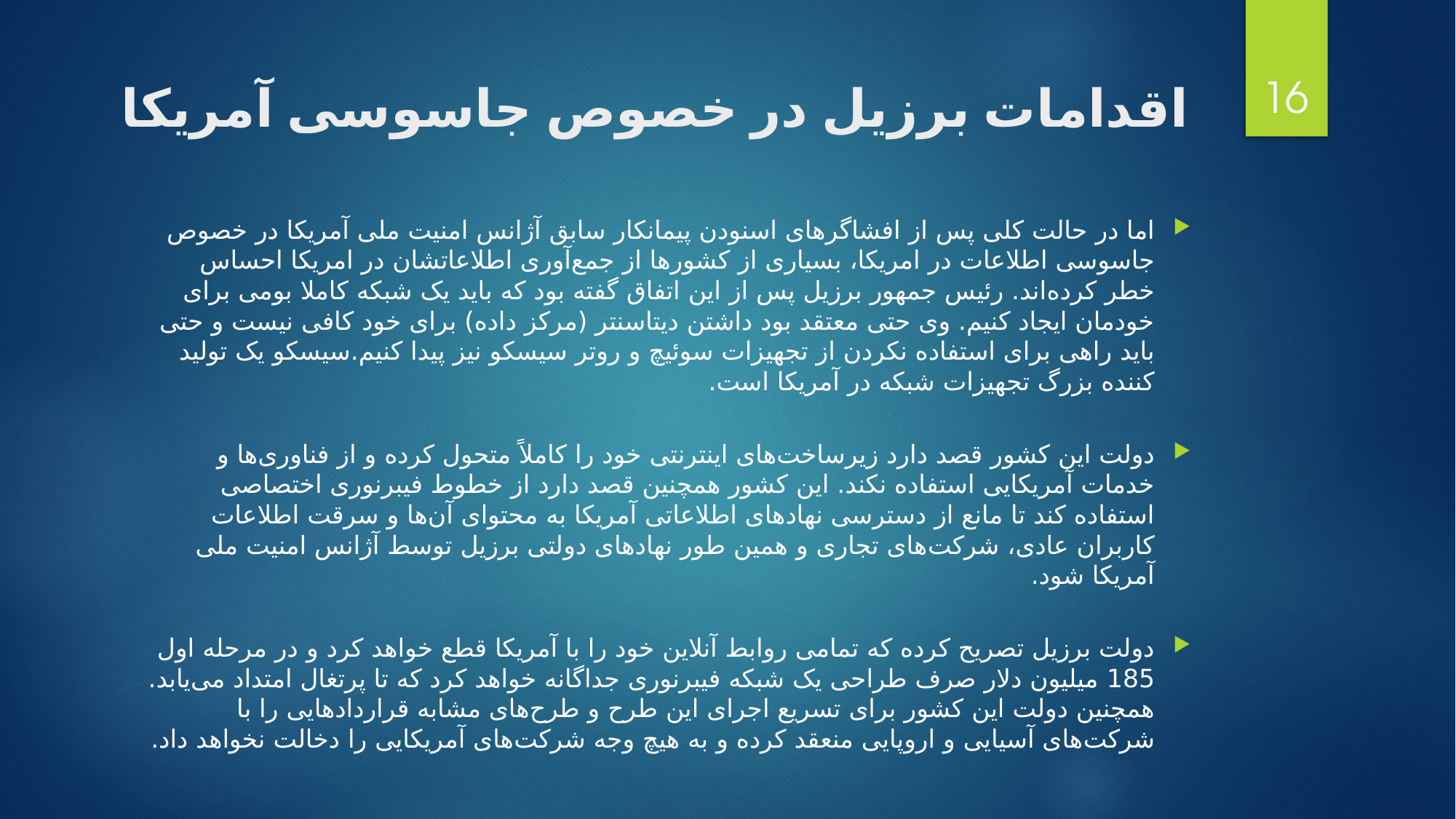

16
اقدامات برزیل در خصوص جاسوسی آمریکا
اما در حالت کلی پس از افشاگر‌های اسنودن پیمانکار سابق آژانس امنیت ملی آمریکا در خصوص جاسوسی اطلاعات در امریکا، بسیاری از کشورها از جمع‌آوری اطلاعاتشان در امریکا احساس خطر کرده‌اند. رئیس جمهور برزیل پس از این اتفاق گفته بود که باید یک شبکه کاملا بومی برای خودمان ایجاد کنیم. وی حتی معتقد بود داشتن دیتاسنتر (مرکز داده) برای خود کافی نیست و حتی باید راهی برای استفاده نکردن از تجهیزات سوئیچ و روتر سیسکو نیز پیدا کنیم.سیسکو یک تولید کننده بزرگ تجهیزات شبکه در آمریکا است.
دولت این کشور قصد دارد زیرساخت‌های اینترنتی خود را کاملاً متحول کرده و از فناوری‌ها و خدمات آمریکایی استفاده نکند. این کشور همچنین قصد دارد از خطوط فیبرنوری اختصاصی استفاده کند تا مانع از دسترسی نهادهای اطلاعاتی آمریکا به محتوای آن‌ها و سرقت اطلاعات کاربران عادی، شرکت‌های تجاری و همین طور نهادهای دولتی برزیل توسط آژانس امنیت ملی آمریکا شود.
دولت برزیل تصریح کرده که تمامی روابط آنلاین خود را با آمریکا قطع خواهد کرد و در مرحله اول 185 میلیون دلار صرف طراحی یک شبکه فیبرنوری جداگانه خواهد کرد که تا پرتغال امتداد می‌یابد. همچنین دولت این کشور برای تسریع اجرای این طرح و طرح‌های مشابه قراردادهایی را با شرکت‌های آسیایی و اروپایی منعقد کرده و به هیچ وجه شرکت‌های آمریکایی را دخالت نخواهد داد.